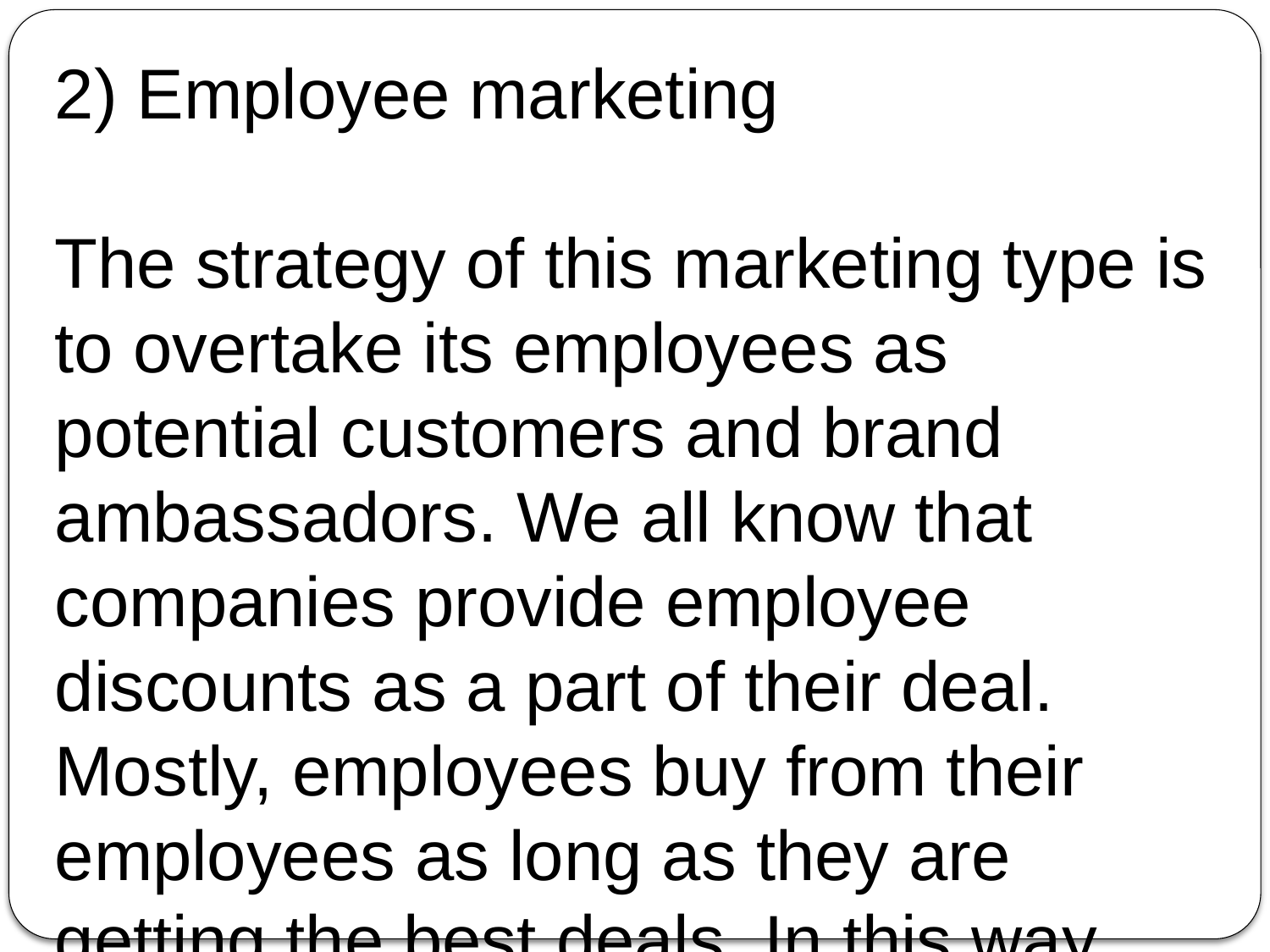

2) Employee marketing

The strategy of this marketing type is to overtake its employees as potential customers and brand ambassadors. We all know that companies provide employee discounts as a part of their deal. Mostly, employees buy from their employees as long as they are getting the best deals. In this way, employees become the advocate of the company.